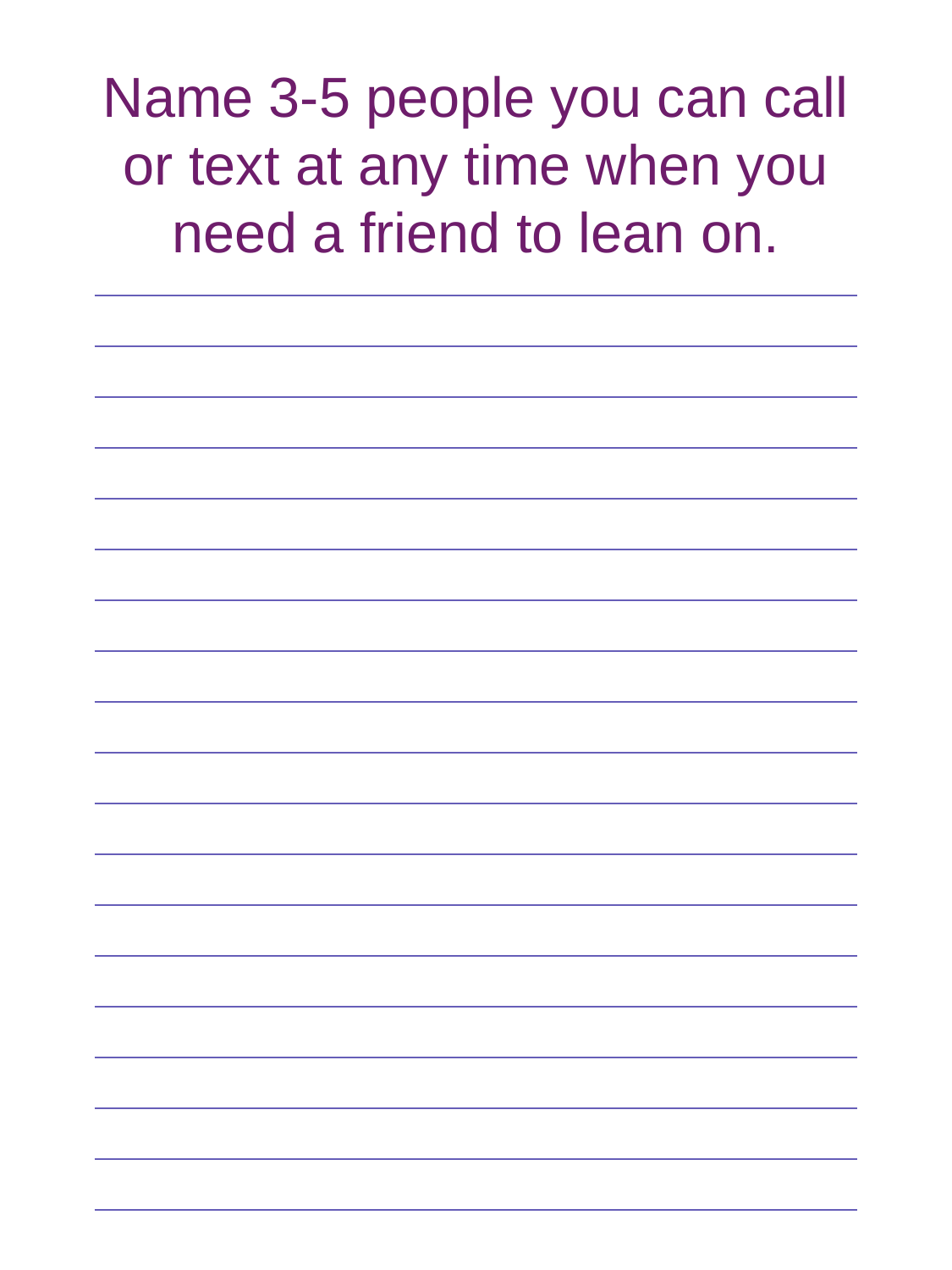

Name 3-5 people you can call or text at any time when you need a friend to lean on.
|  |
| --- |
|  |
|  |
|  |
|  |
|  |
|  |
|  |
|  |
|  |
|  |
|  |
|  |
|  |
|  |
|  |
|  |
|  |